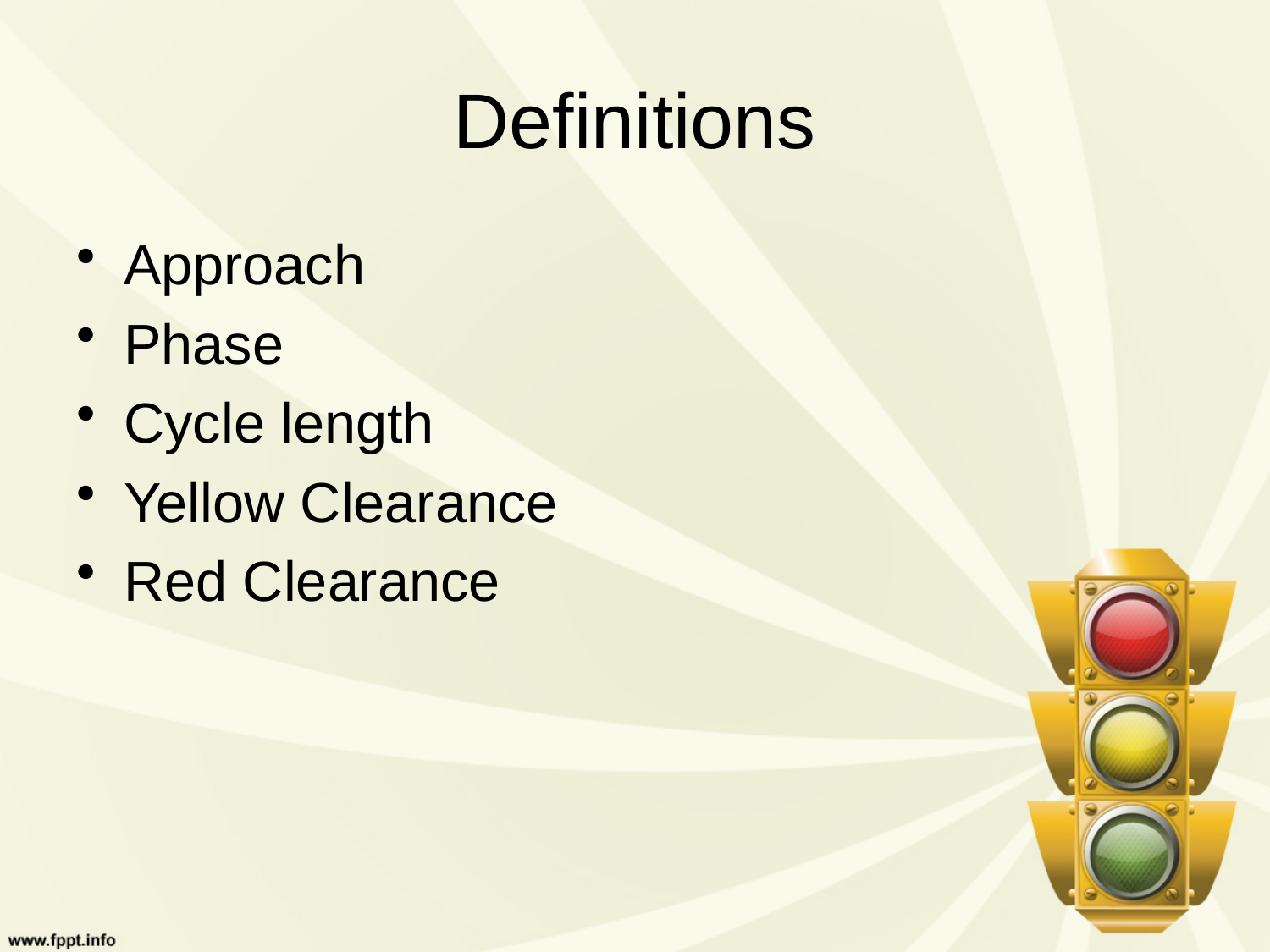

# Definitions
Approach
Phase
Cycle length
Yellow Clearance
Red Clearance